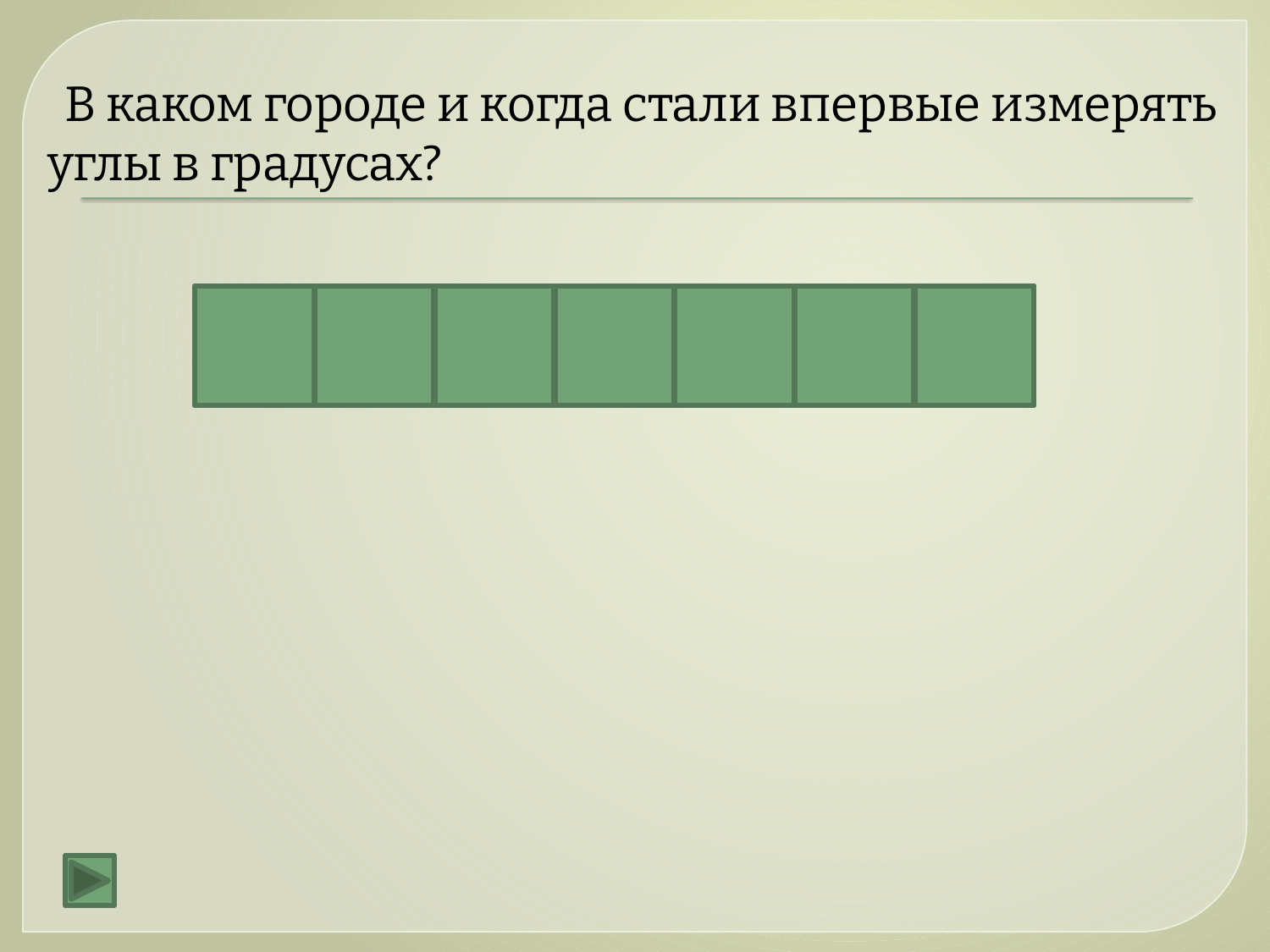

В каком городе и когда стали впервые измерять углы в градусах?
В

А

В

И

Л

О

Н